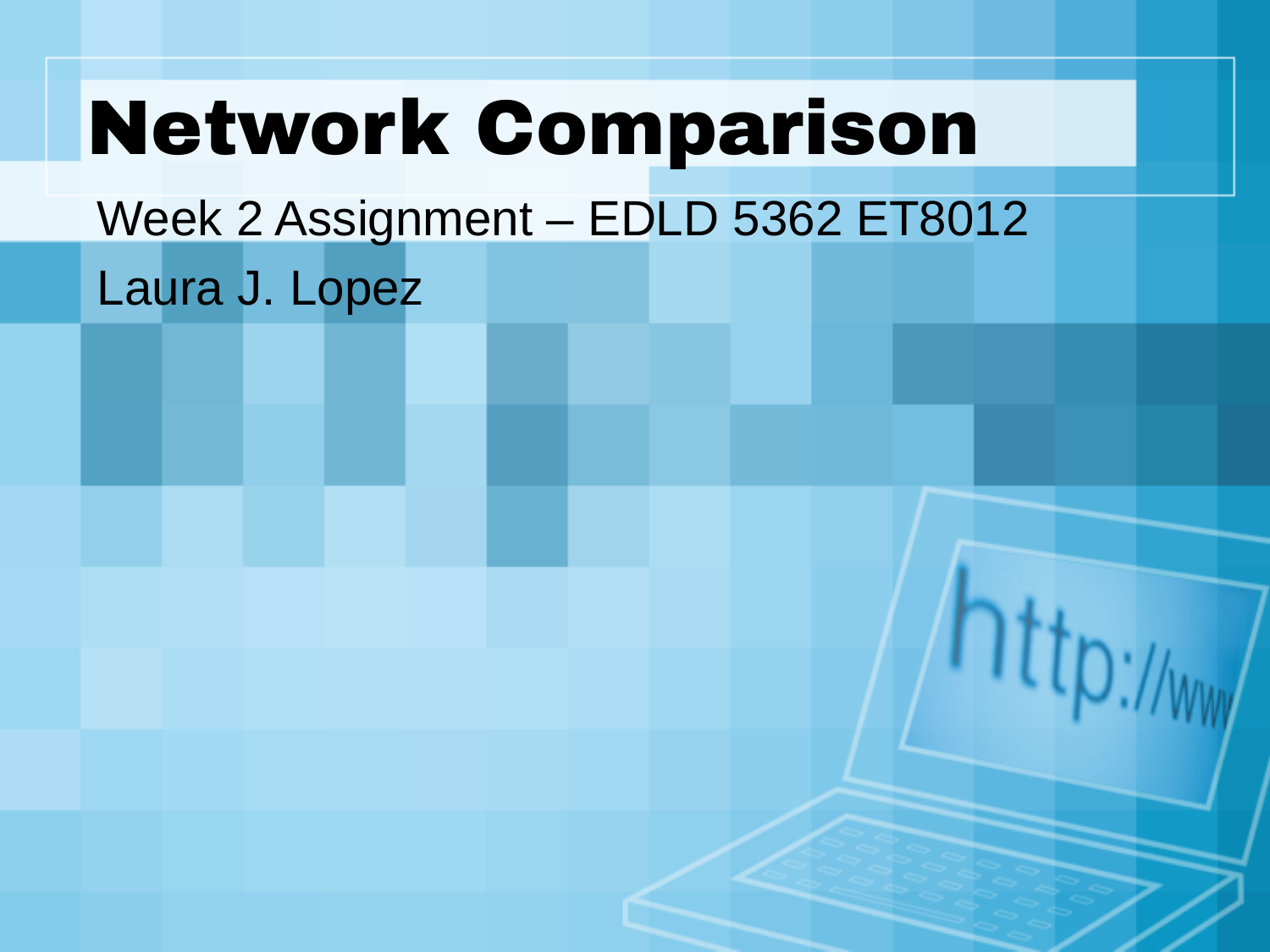

# Network Comparison
Week 2 Assignment – EDLD 5362 ET8012
Laura J. Lopez